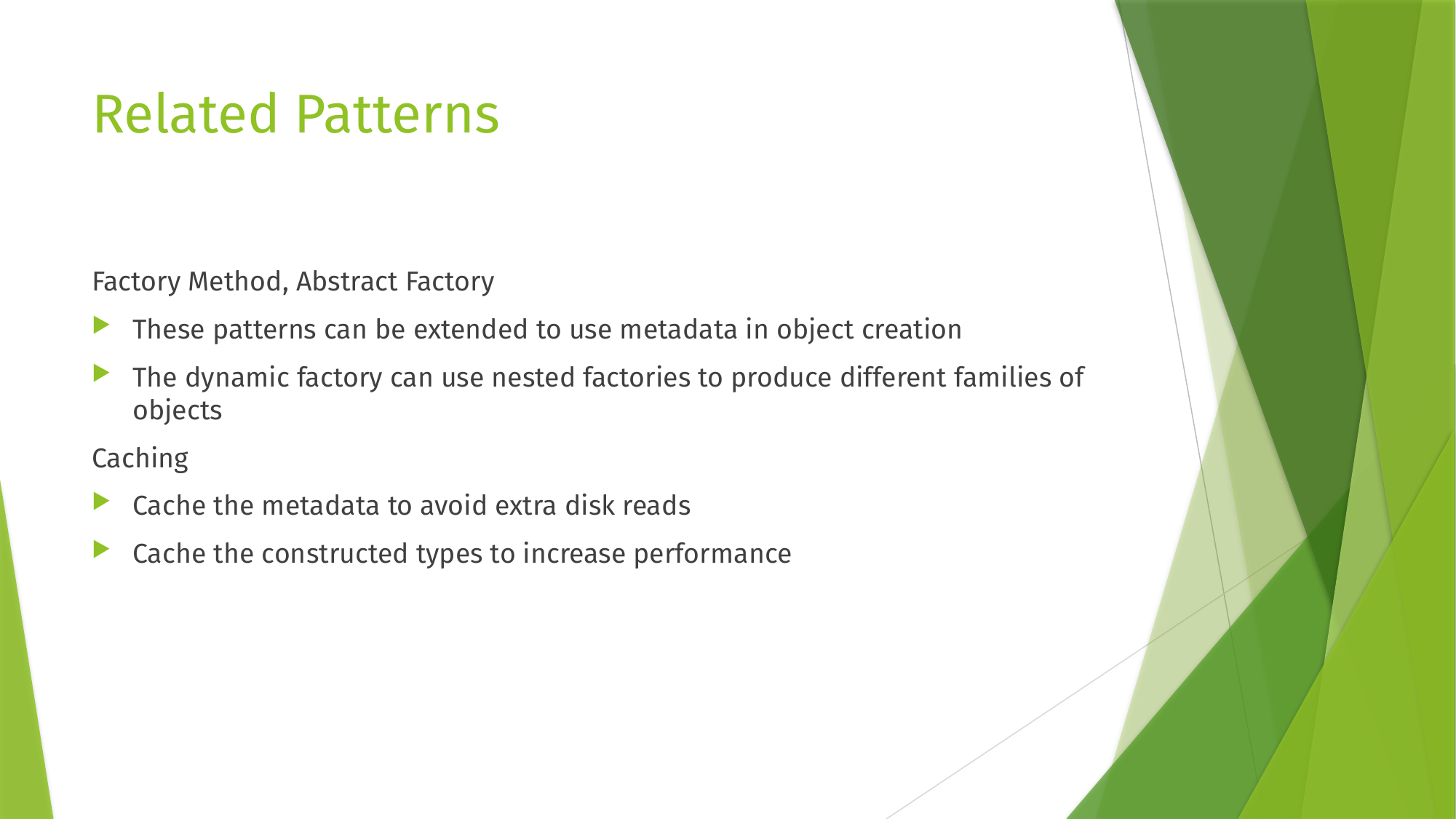

# Related Patterns
Factory Method, Abstract Factory
These patterns can be extended to use metadata in object creation
The dynamic factory can use nested factories to produce different families of objects
Caching
Cache the metadata to avoid extra disk reads
Cache the constructed types to increase performance